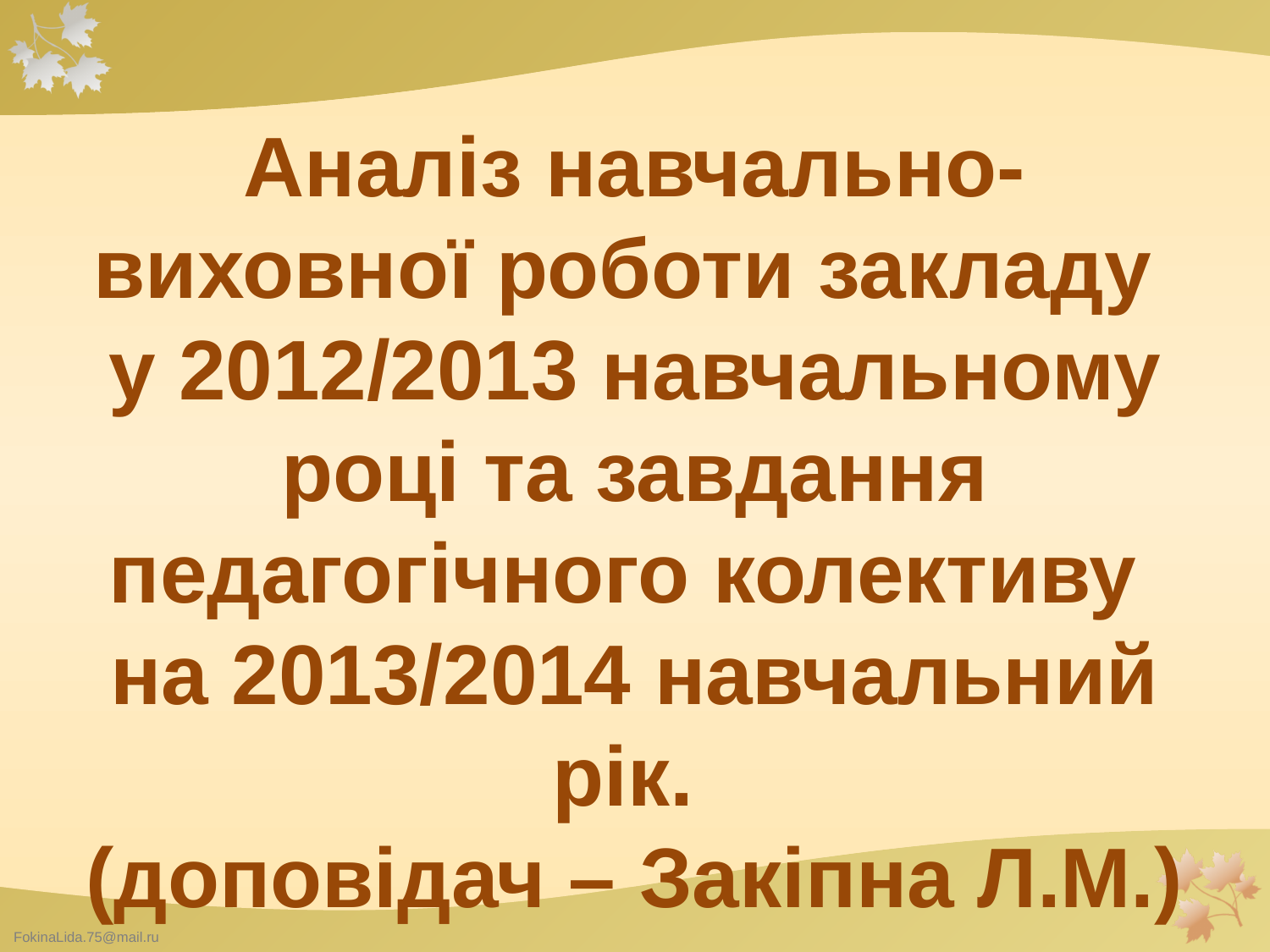

# Аналіз навчально-виховної роботи закладу  у 2012/2013 навчальному році та завдання педагогічного колективу  на 2013/2014 навчальний рік. (доповідач – Закіпна Л.М.)